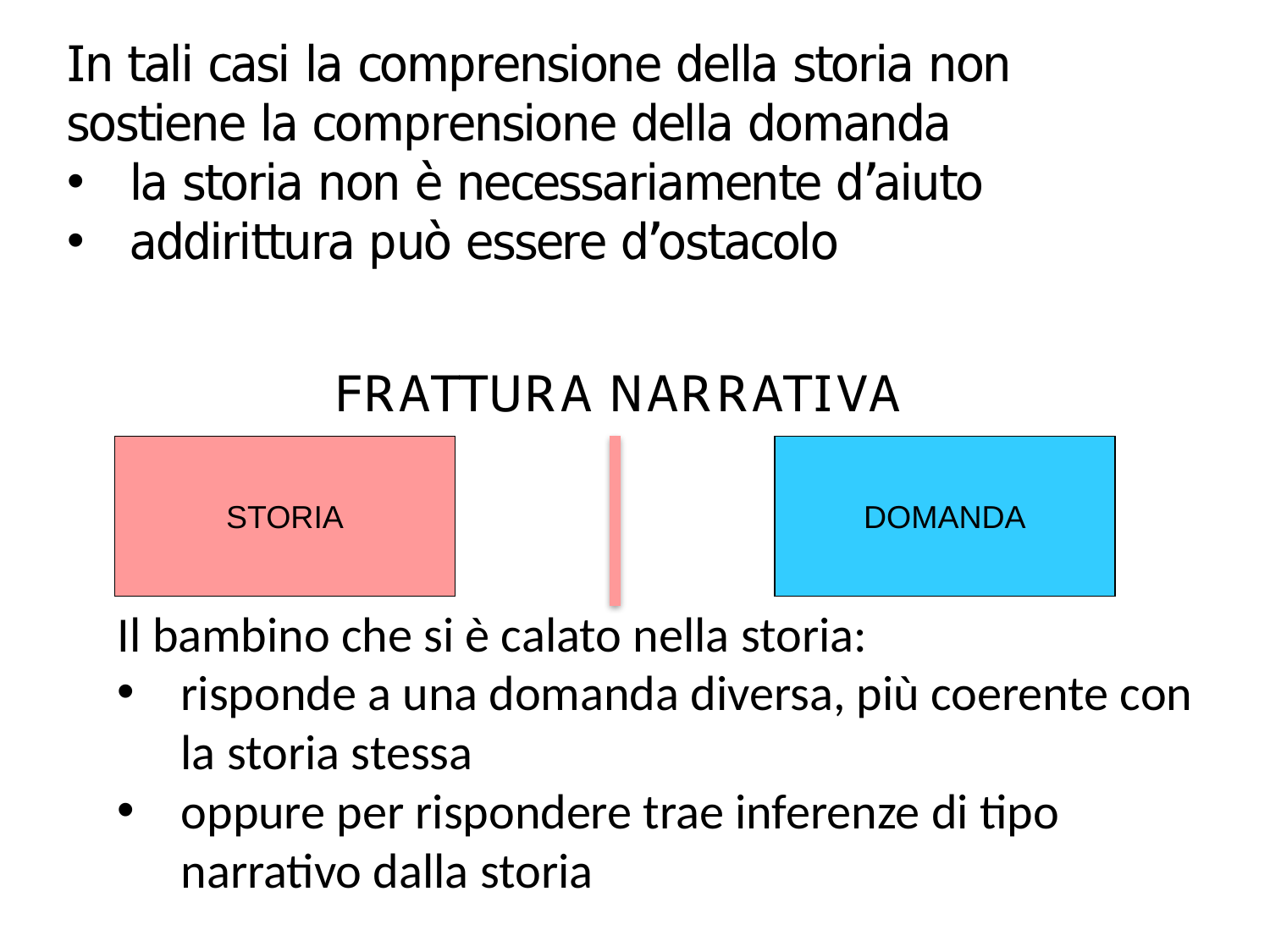

In tali casi la comprensione della storia non sostiene la comprensione della domanda
la storia non è necessariamente d’aiuto
addirittura può essere d’ostacolo

FRATTURA NARRATIVA
STORIA
DOMANDA
Il bambino che si è calato nella storia:
risponde a una domanda diversa, più coerente con la storia stessa
oppure per rispondere trae inferenze di tipo narrativo dalla storia